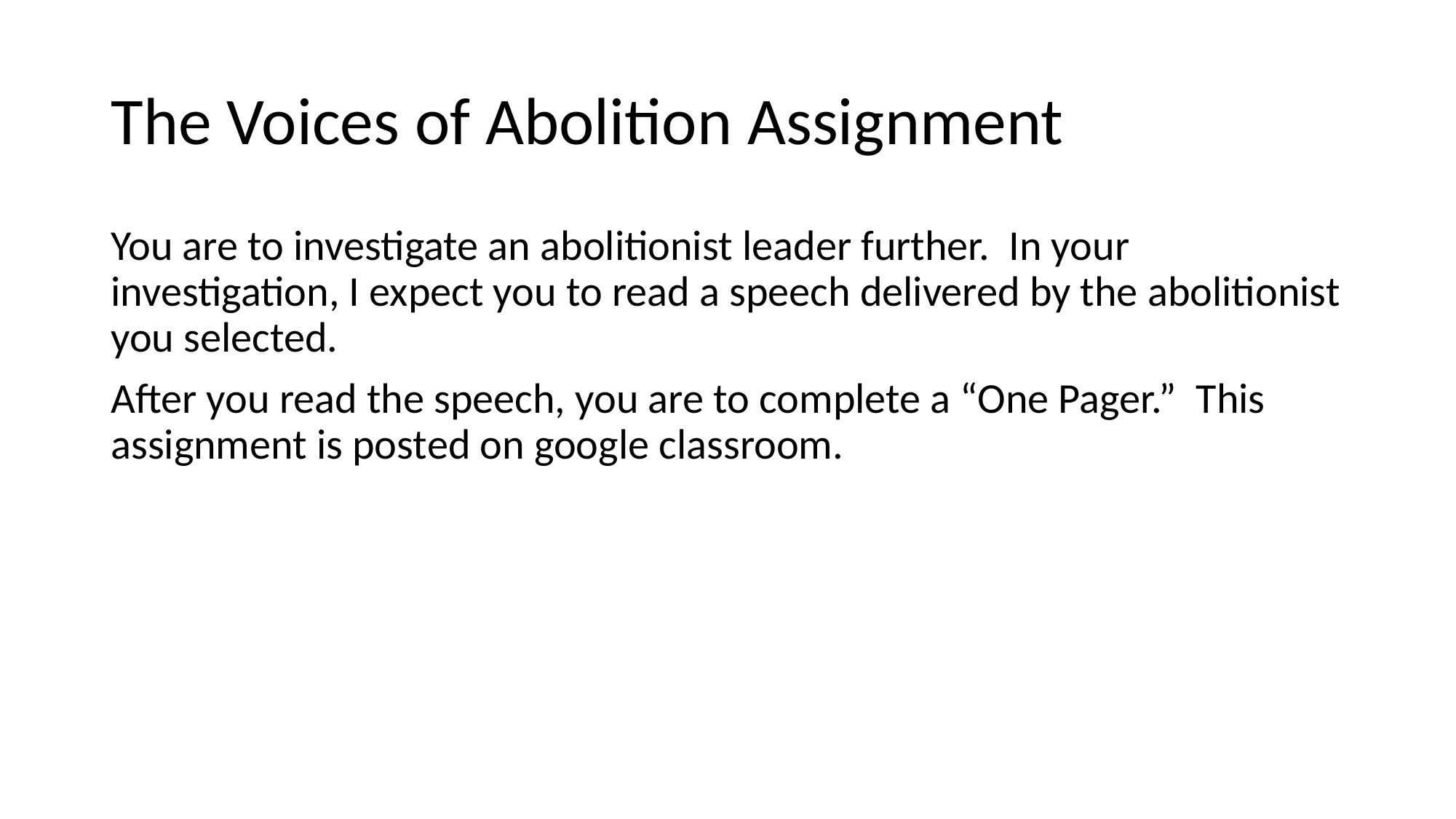

# The Voices of Abolition Assignment
You are to investigate an abolitionist leader further.  In your investigation, I expect you to read a speech delivered by the abolitionist you selected.
After you read the speech, you are to complete a “One Pager.”  This assignment is posted on google classroom.